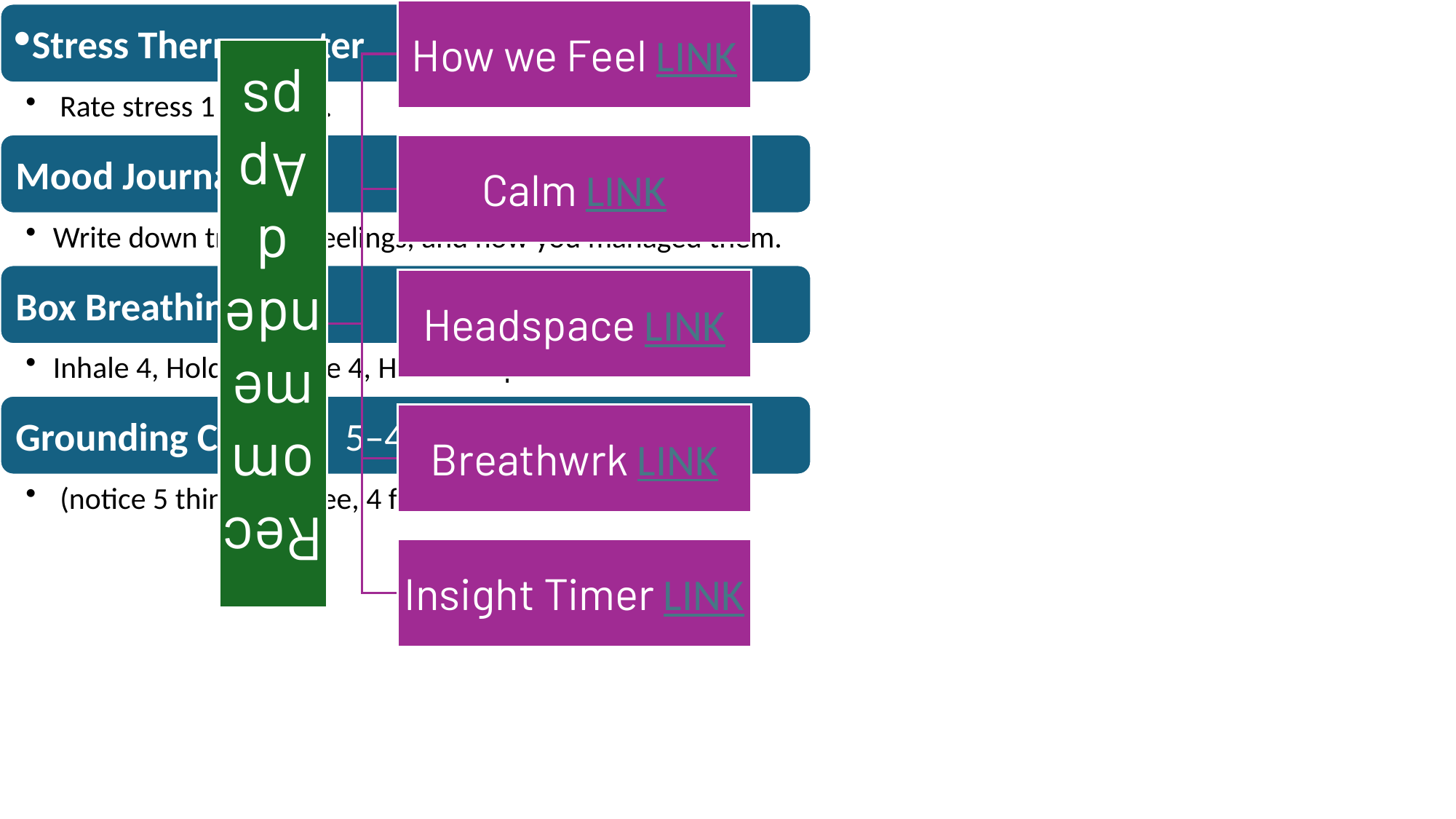

Practical Tools and Resources

Recommended Apps
How we Feel LINK
Calm LINK
Headspace LINK
Breathwrk LINK
Insight Timer LINK
Stress Thermometer
 Rate stress 1–10 daily.
Mood Journals
Write down triggers, feelings, and how you managed them.
Box Breathing
Inhale 4, Hold 4, Exhale 4, Hold 4. Repeat 4x.
Grounding Cards → 5–4–3–2–1
 (notice 5 things you see, 4 feel, 3 hear, 2 smell, 1 taste)